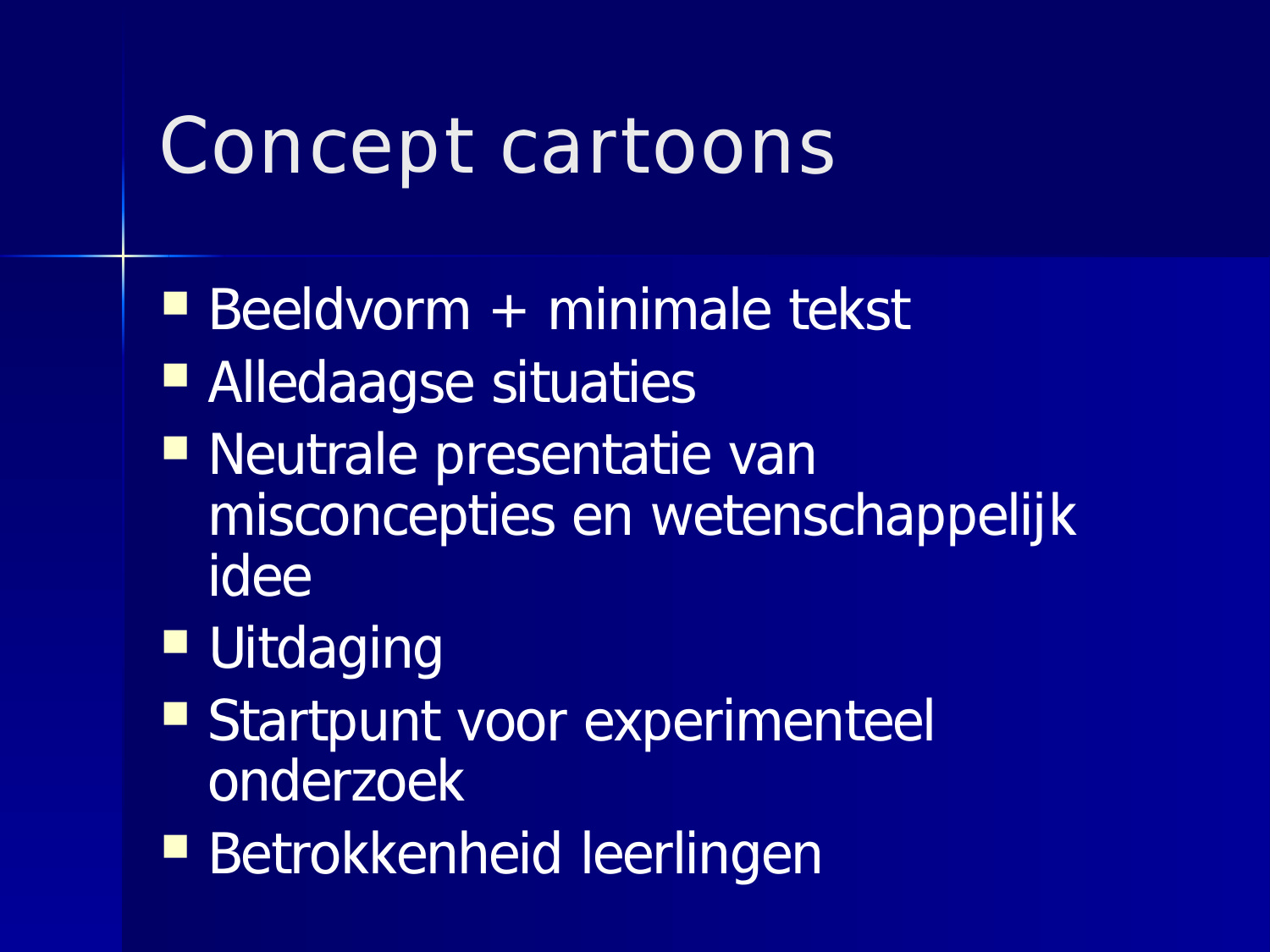

# Concept cartoons
Beeldvorm + minimale tekst
Alledaagse situaties
Neutrale presentatie van misconcepties en wetenschappelijk idee
Uitdaging
Startpunt voor experimenteel onderzoek
Betrokkenheid leerlingen